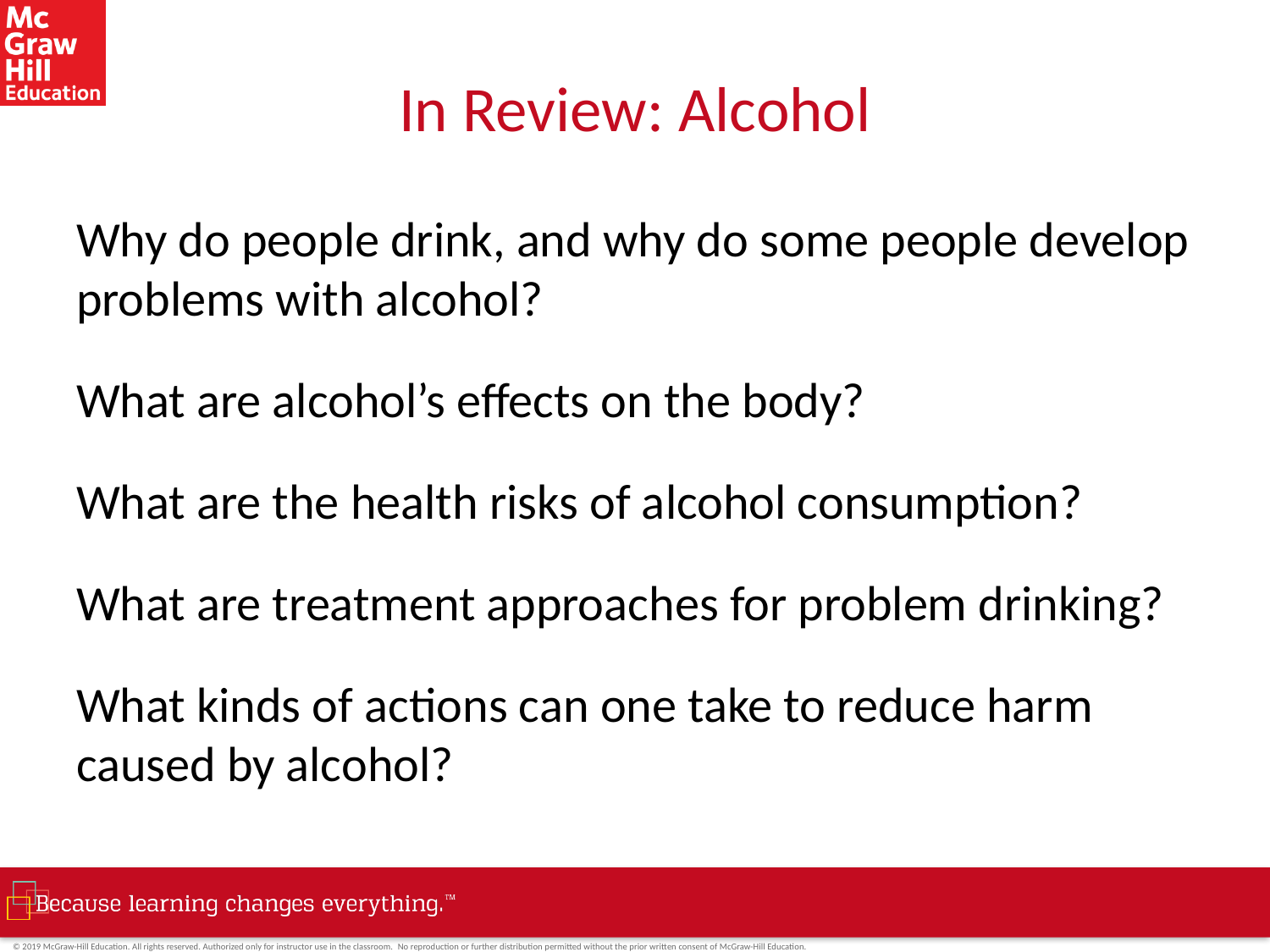

# In Review: Alcohol
Why do people drink, and why do some people develop problems with alcohol?
What are alcohol’s effects on the body?
What are the health risks of alcohol consumption?
What are treatment approaches for problem drinking?
What kinds of actions can one take to reduce harm caused by alcohol?